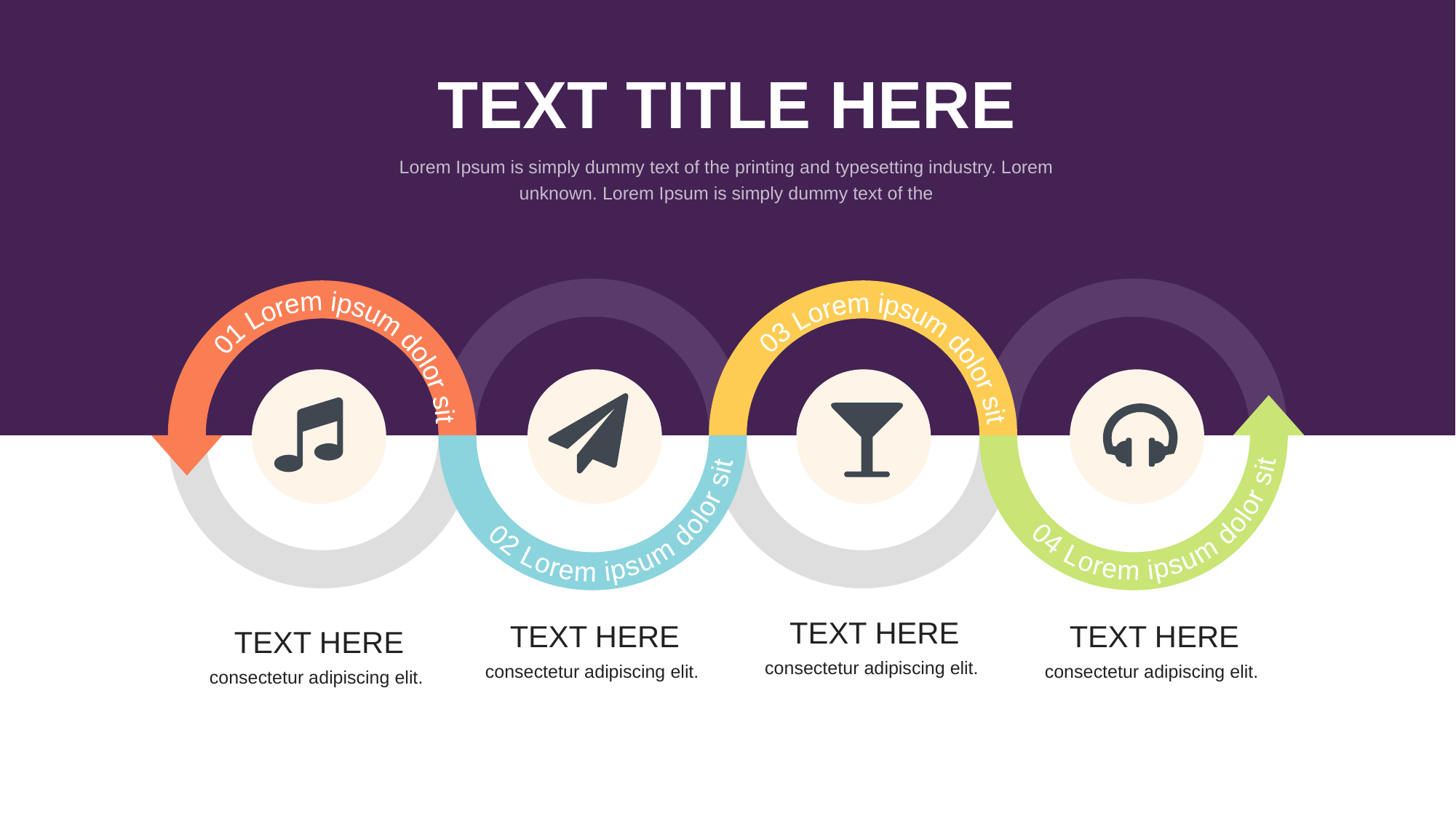

TEXT TITLE HERE
Lorem Ipsum is simply dummy text of the printing and typesetting industry. Lorem unknown. Lorem Ipsum is simply dummy text of the

01 Lorem ipsum dolor sit

03 Lorem ipsum dolor sit
04 Lorem ipsum dolor sit

02 Lorem ipsum dolor sit

TEXT HERE
consectetur adipiscing elit.
TEXT HERE
consectetur adipiscing elit.
TEXT HERE
consectetur adipiscing elit.
TEXT HERE
consectetur adipiscing elit.